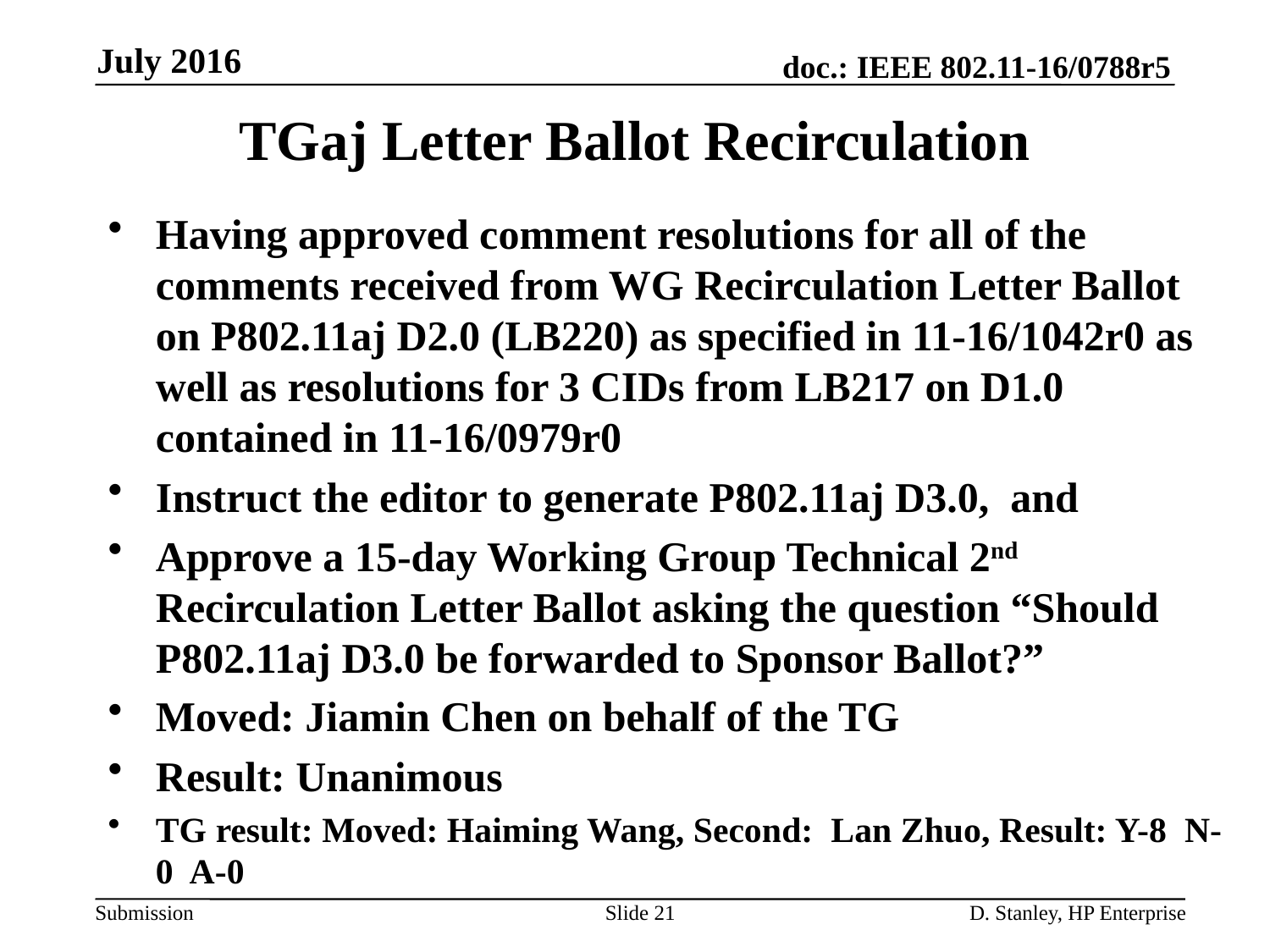

July 2016
# TGaj Letter Ballot Recirculation
Having approved comment resolutions for all of the comments received from WG Recirculation Letter Ballot on P802.11aj D2.0 (LB220) as specified in 11-16/1042r0 as well as resolutions for 3 CIDs from LB217 on D1.0 contained in 11-16/0979r0
Instruct the editor to generate P802.11aj D3.0,  and
Approve a 15-day Working Group Technical 2nd Recirculation Letter Ballot asking the question “Should P802.11aj D3.0 be forwarded to Sponsor Ballot?”
Moved: Jiamin Chen on behalf of the TG
Result: Unanimous
TG result: Moved: Haiming Wang, Second:  Lan Zhuo, Result: Y-8  N-0  A-0

Slide 21
D. Stanley, HP Enterprise